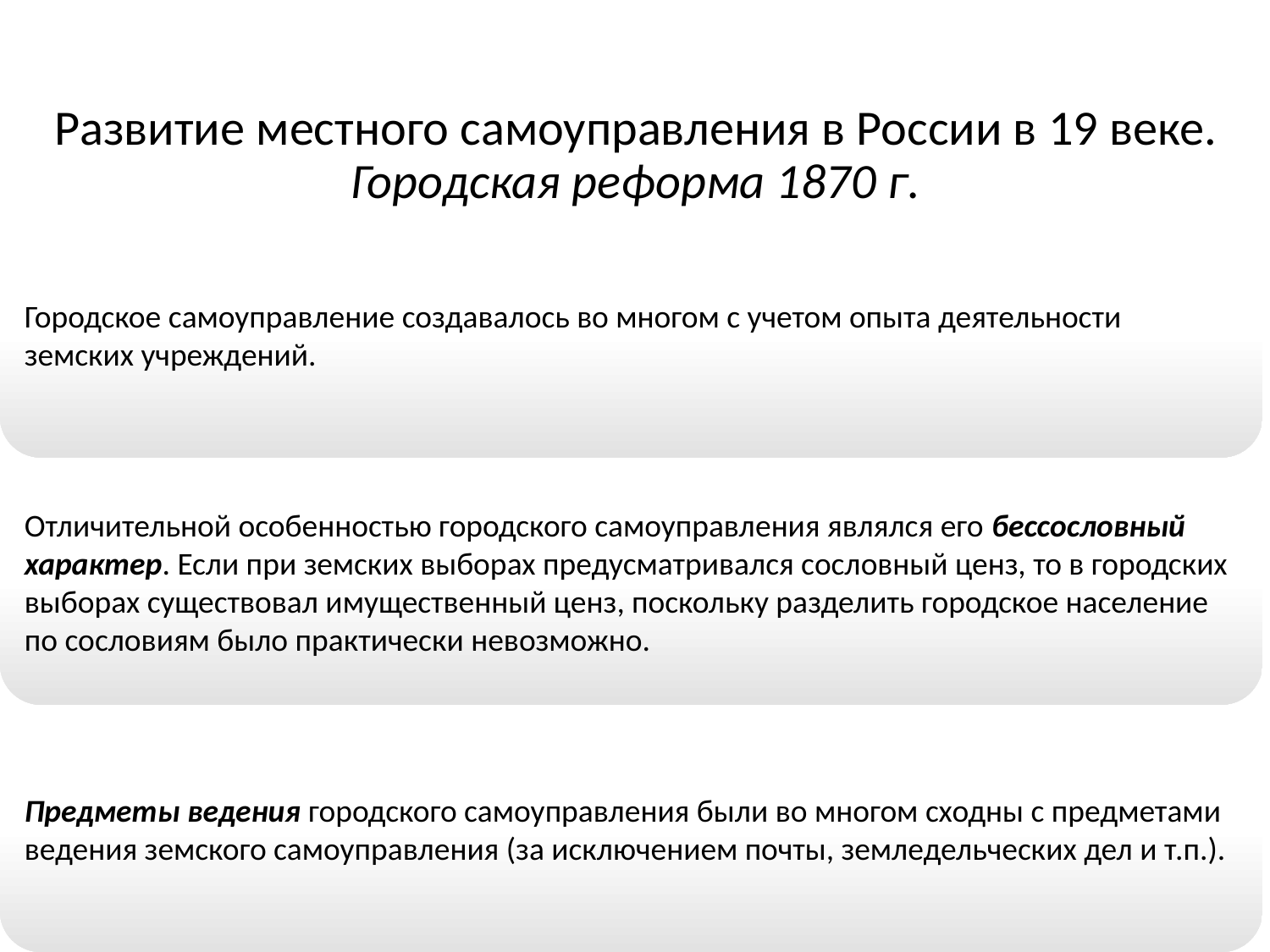

# Развитие местного самоуправления в России в 19 веке. Городская реформа 1870 г.
Городское самоуправление создавалось во многом с учетом опыта деятельности земских учреждений.
Отличительной особенностью городского самоуправления являлся его бессословный характер. Если при земских выборах предусматривался сословный ценз, то в городских выборах существовал имущественный ценз, поскольку разделить городское население по сословиям было практически невозможно.
Предметы ведения городского самоуправления были во многом сходны с предметами ведения земского самоуправления (за исключением почты, земледельческих дел и т.п.).